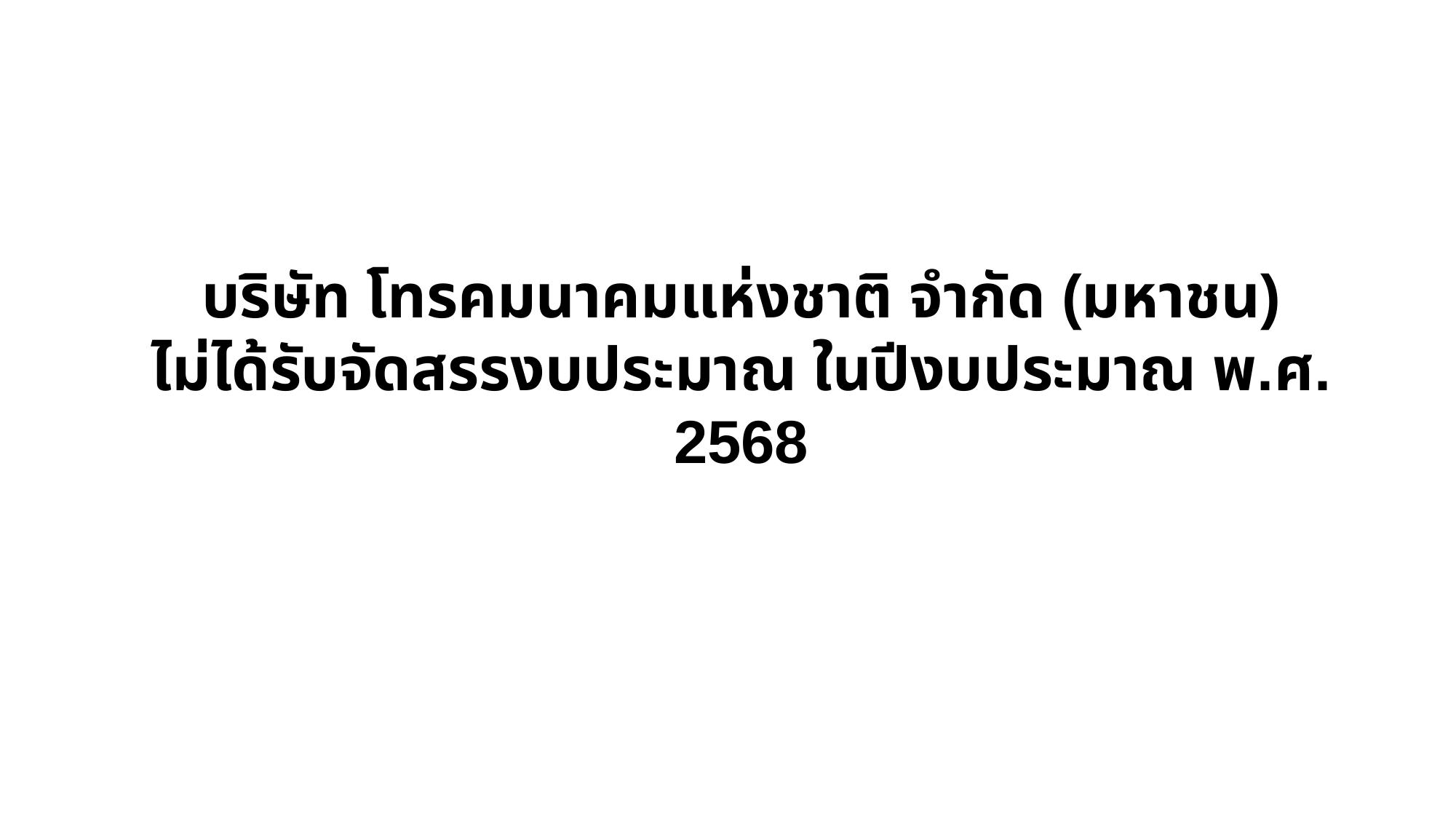

บริษัท โทรคมนาคมแห่งชาติ จำกัด (มหาชน)
ไม่ได้รับจัดสรรงบประมาณ ในปีงบประมาณ พ.ศ. 2568